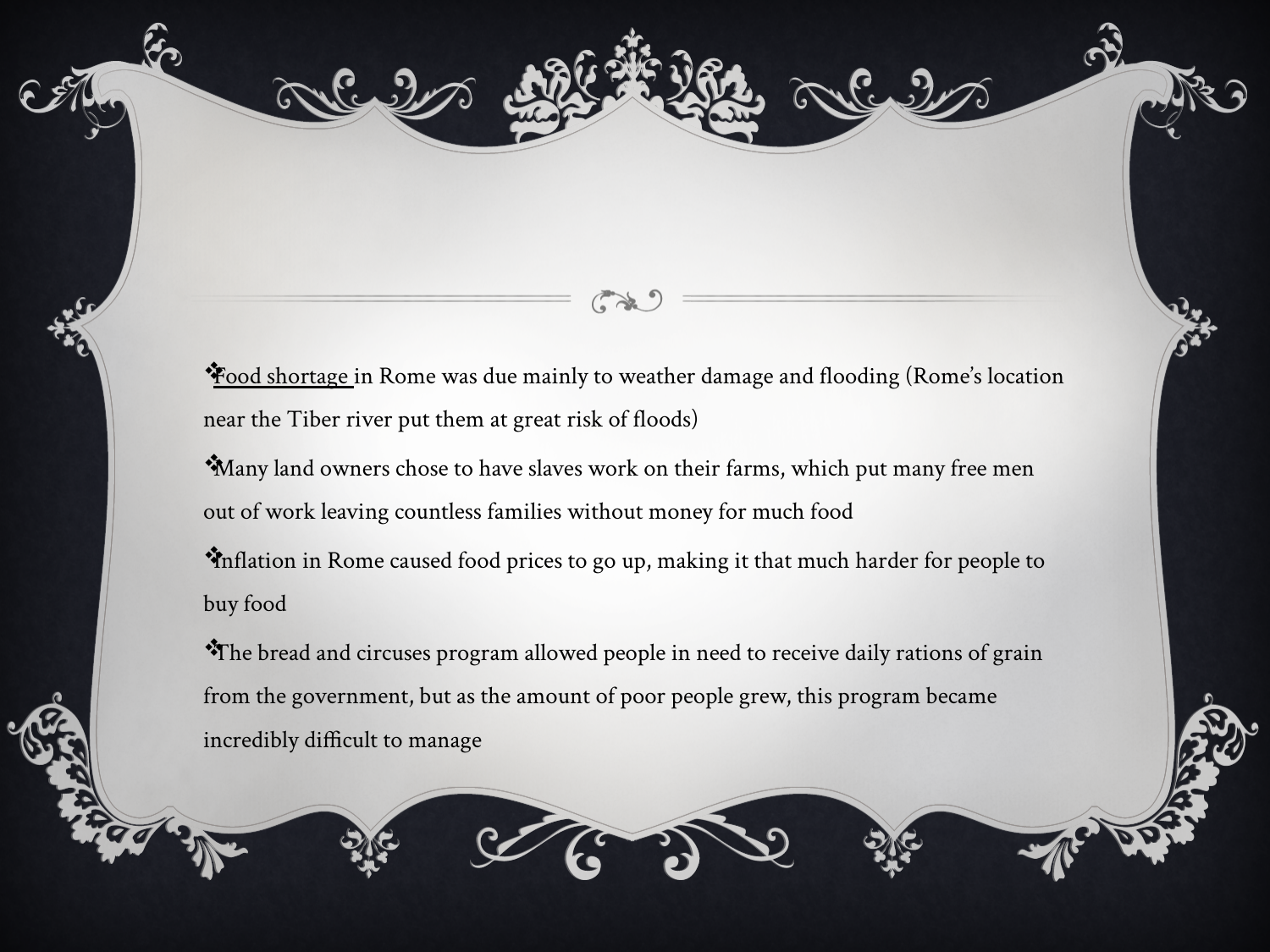

#
Food shortage in Rome was due mainly to weather damage and flooding (Rome’s location near the Tiber river put them at great risk of floods)
Many land owners chose to have slaves work on their farms, which put many free men out of work leaving countless families without money for much food
Inflation in Rome caused food prices to go up, making it that much harder for people to buy food
The bread and circuses program allowed people in need to receive daily rations of grain from the government, but as the amount of poor people grew, this program became incredibly difficult to manage